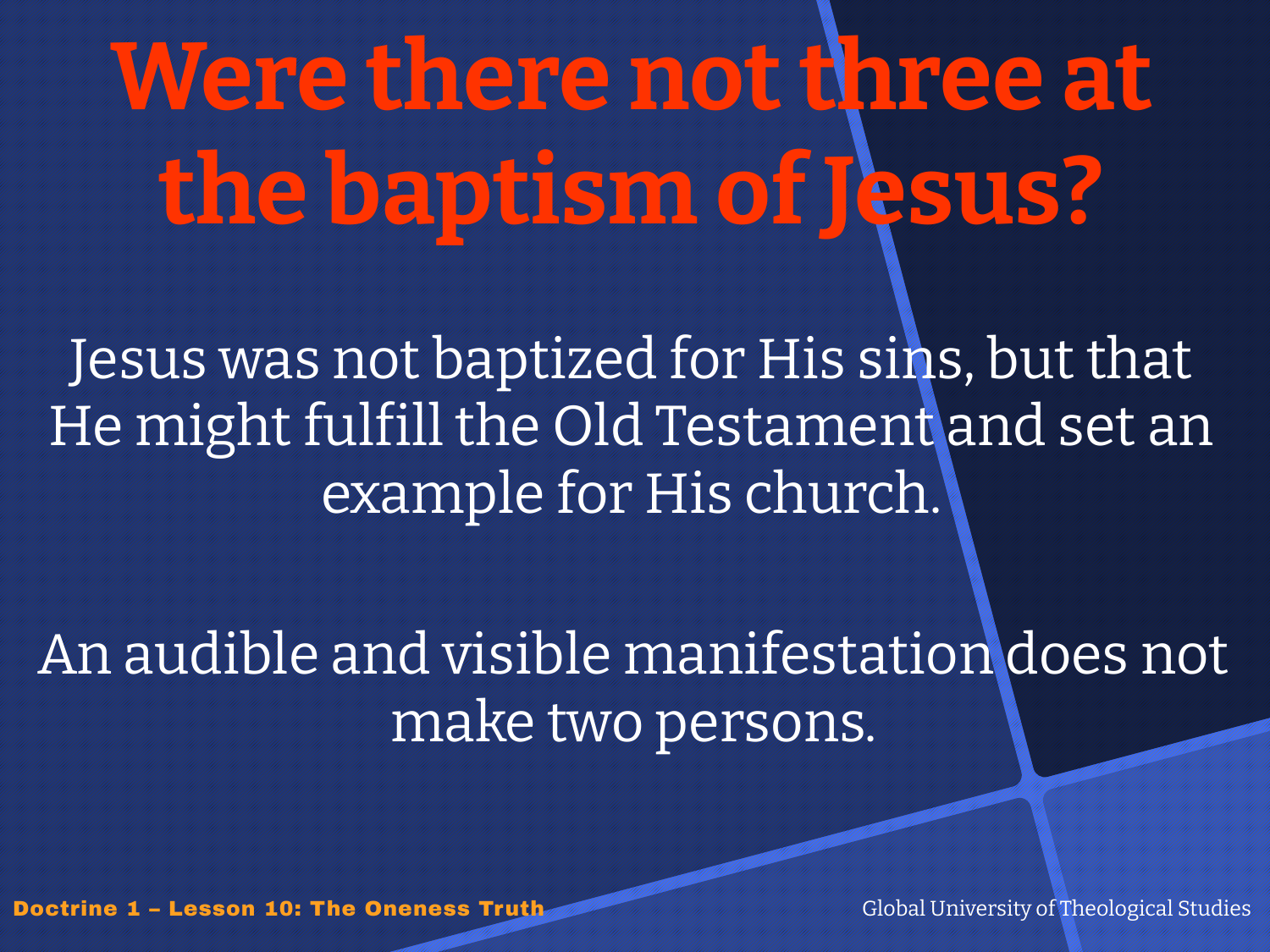

Were there not three at the baptism of Jesus?
Jesus was not baptized for His sins, but that He might fulfill the Old Testament and set an example for His church.
An audible and visible manifestation does not make two persons.
Doctrine 1 – Lesson 10: The Oneness Truth                                        Global University of Theological Studies